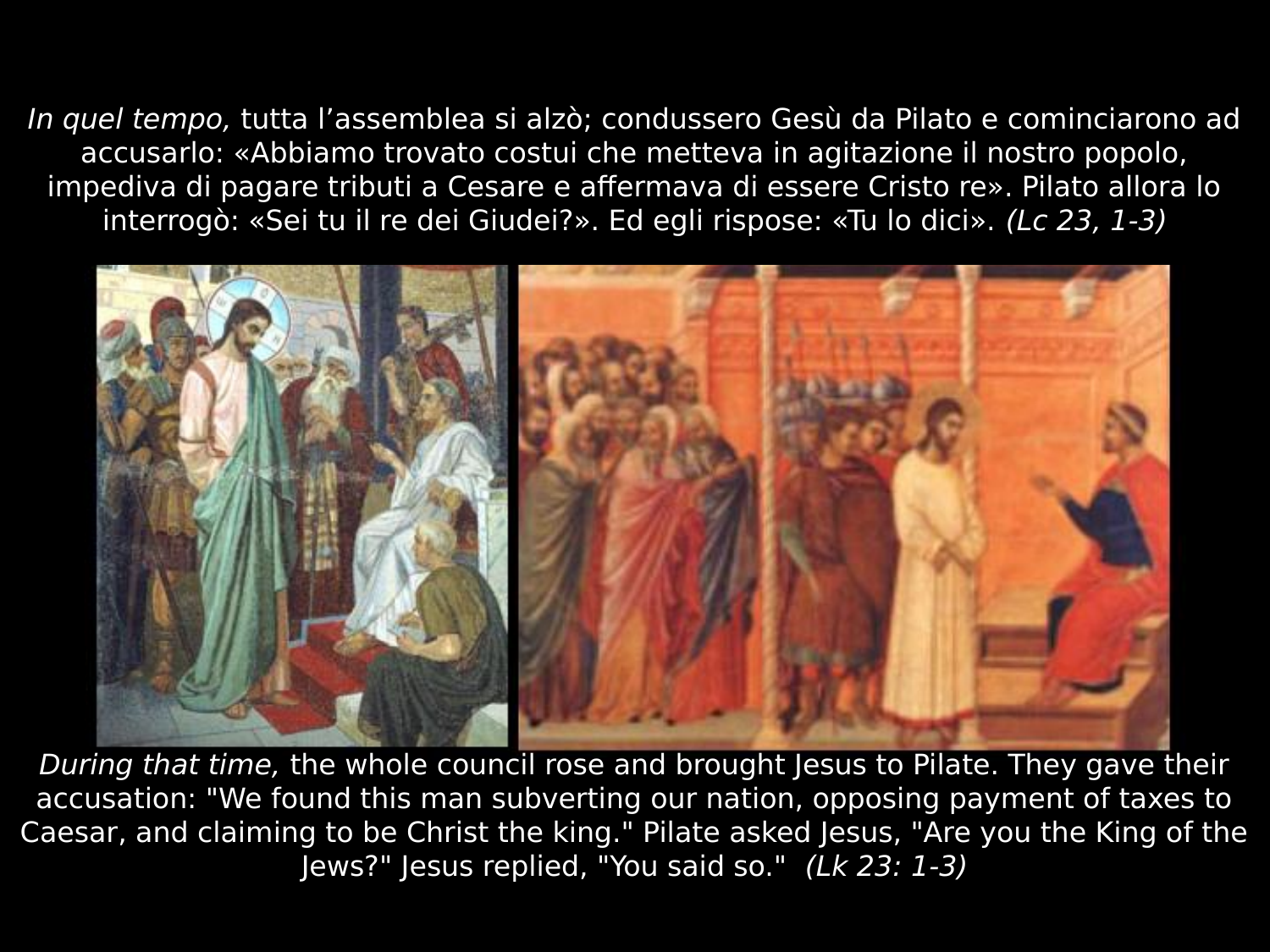

# In quel tempo, tutta l’assemblea si alzò; condussero Gesù da Pilato e cominciarono ad accusarlo: «Abbiamo trovato costui che metteva in agitazione il nostro popolo, impediva di pagare tributi a Cesare e affermava di essere Cristo re». Pilato allora lo interrogò: «Sei tu il re dei Giudei?». Ed egli rispose: «Tu lo dici». (Lc 23, 1-3)
During that time, the whole council rose and brought Jesus to Pilate. They gave their accusation: "We found this man subverting our nation, opposing payment of taxes to Caesar, and claiming to be Christ the king." Pilate asked Jesus, "Are you the King of the Jews?" Jesus replied, "You said so."  (Lk 23: 1-3)